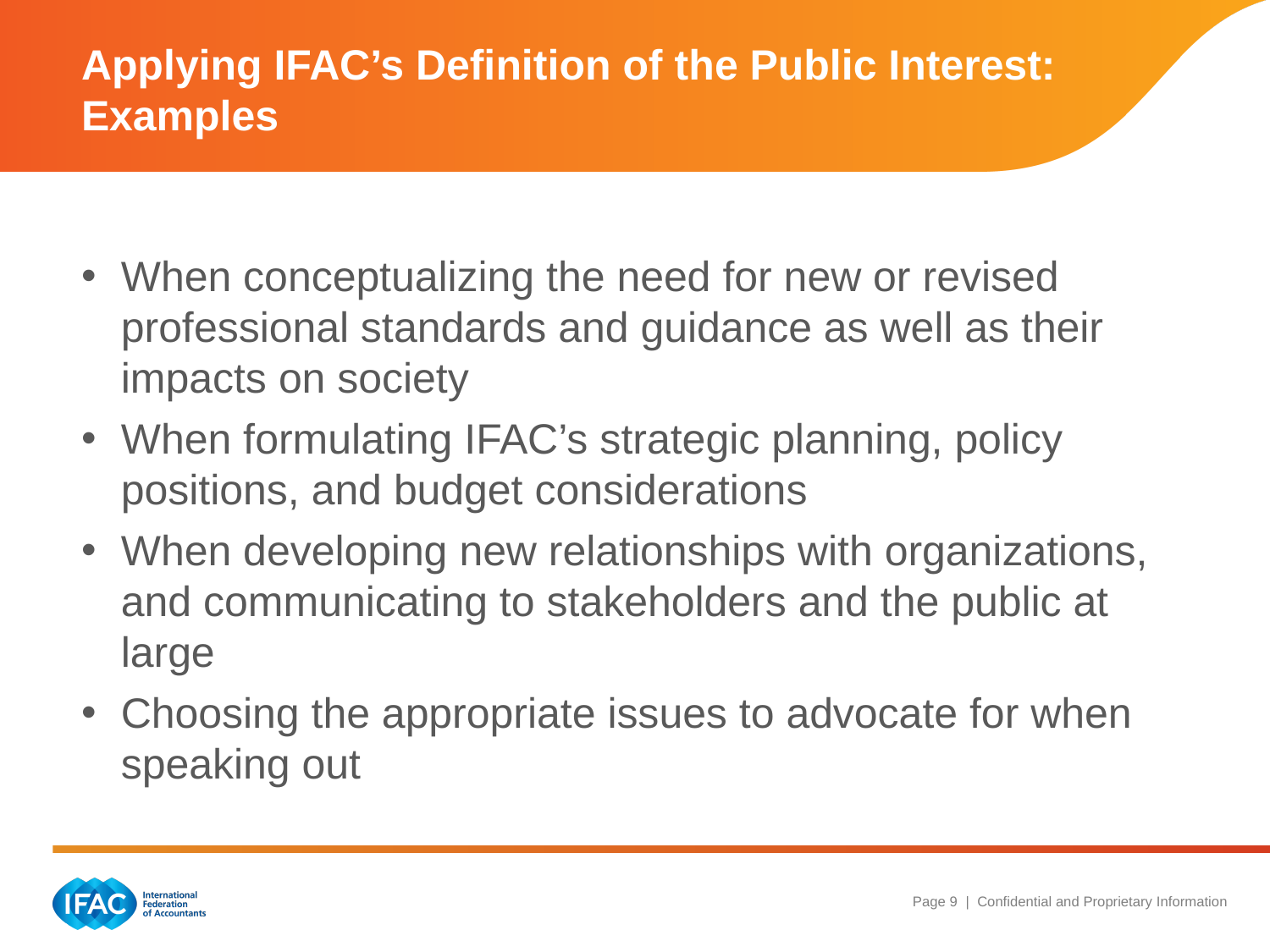

Applying IFAC’s Definition of the Public Interest: Examples

When conceptualizing the need for new or revised professional standards and guidance as well as their impacts on society
When formulating IFAC’s strategic planning, policy positions, and budget considerations
When developing new relationships with organizations, and communicating to stakeholders and the public at large
Choosing the appropriate issues to advocate for when speaking out